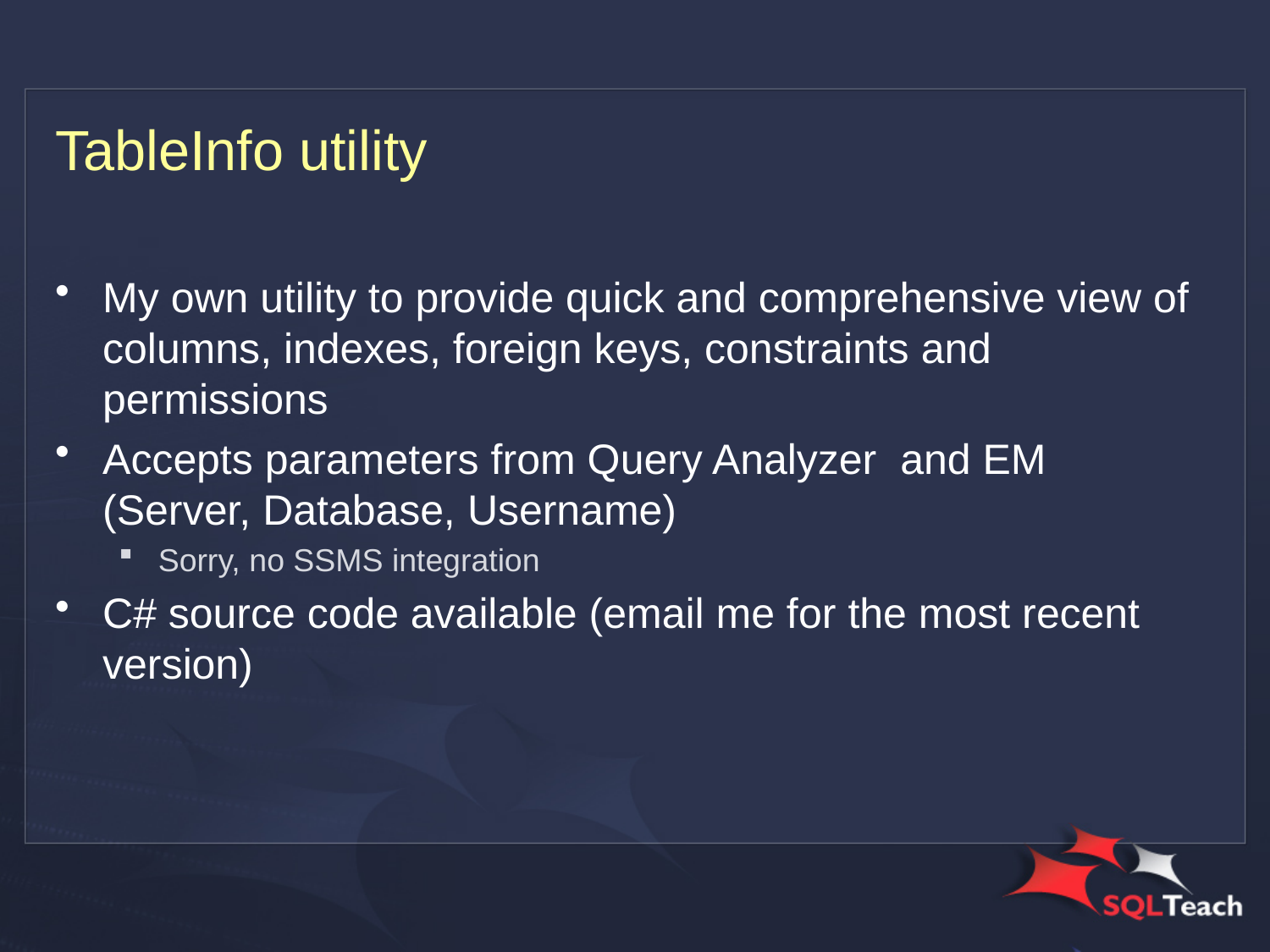

# TableInfo utility
My own utility to provide quick and comprehensive view of columns, indexes, foreign keys, constraints and permissions
Accepts parameters from Query Analyzer  and EM (Server, Database, Username)
Sorry, no SSMS integration
C# source code available (email me for the most recent version)